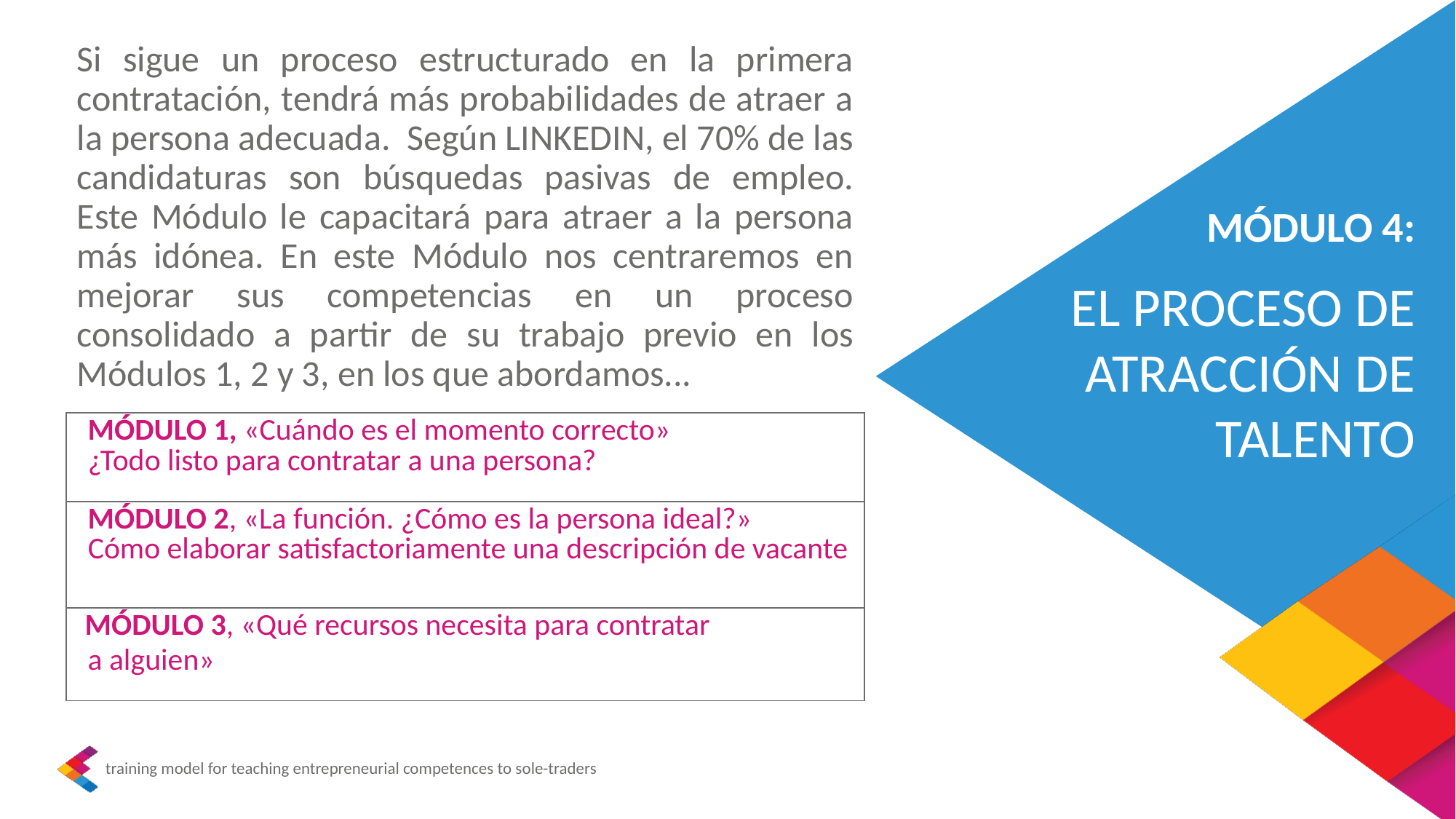

Si sigue un proceso estructurado en la primera contratación, tendrá más probabilidades de atraer a la persona adecuada.  Según LINKEDIN, el 70% de las candidaturas son búsquedas pasivas de empleo. Este Módulo le capacitará para atraer a la persona más idónea. En este Módulo nos centraremos en mejorar sus competencias en un proceso consolidado a partir de su trabajo previo en los Módulos 1, 2 y 3, en los que abordamos...

MÓDULO 4:

EL PROCESO DE ATRACCIÓN DE TALENTO
| MÓDULO 1, «Cuándo es el momento correcto» ¿Todo listo para contratar a una persona? |
| --- |
| MÓDULO 2, «La función. ¿Cómo es la persona ideal?» Cómo elaborar satisfactoriamente una descripción de vacante |
| MÓDULO 3, «Qué recursos necesita para contratar a alguien» |